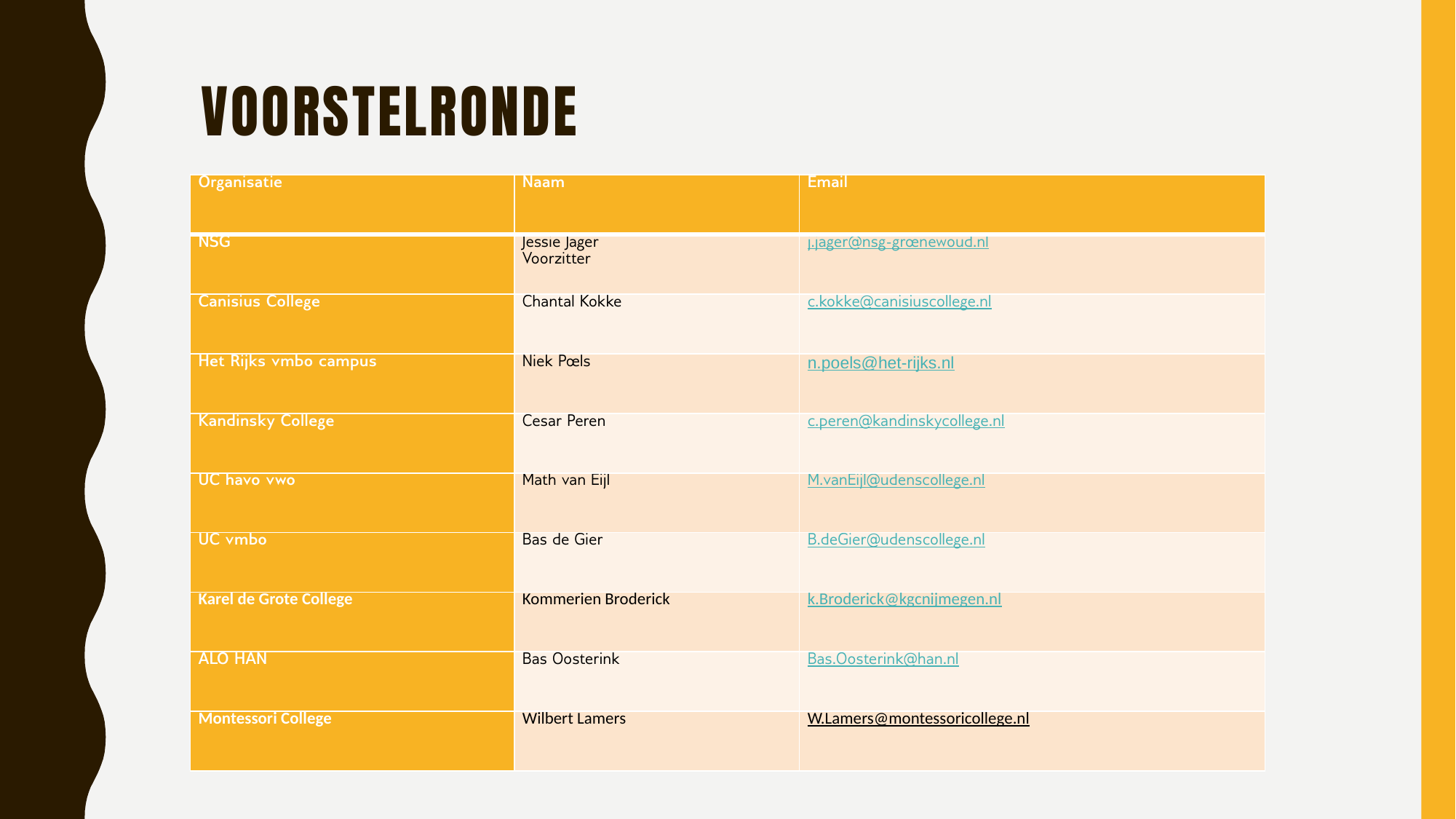

# Voorstelronde
| Organisatie | Naam | Email |
| --- | --- | --- |
| NSG | Jessie Jager Voorzitter | j.jager@nsg-groenewoud.nl |
| Canisius College | Chantal Kokke | c.kokke@canisiuscollege.nl |
| Het Rijks vmbo campus | Niek Poels | n.poels@het-rijks.nl |
| Kandinsky College | Cesar Peren | c.peren@kandinskycollege.nl |
| UC havo vwo | Math van Eijl | M.vanEijl@udenscollege.nl |
| UC vmbo | Bas de Gier | B.deGier@udenscollege.nl |
| Karel de Grote College | Kommerien Broderick | k.Broderick@kgcnijmegen.nl |
| ALO HAN | Bas Oosterink | Bas.Oosterink@han.nl |
| Montessori College | Wilbert Lamers | W.Lamers@montessoricollege.nl |